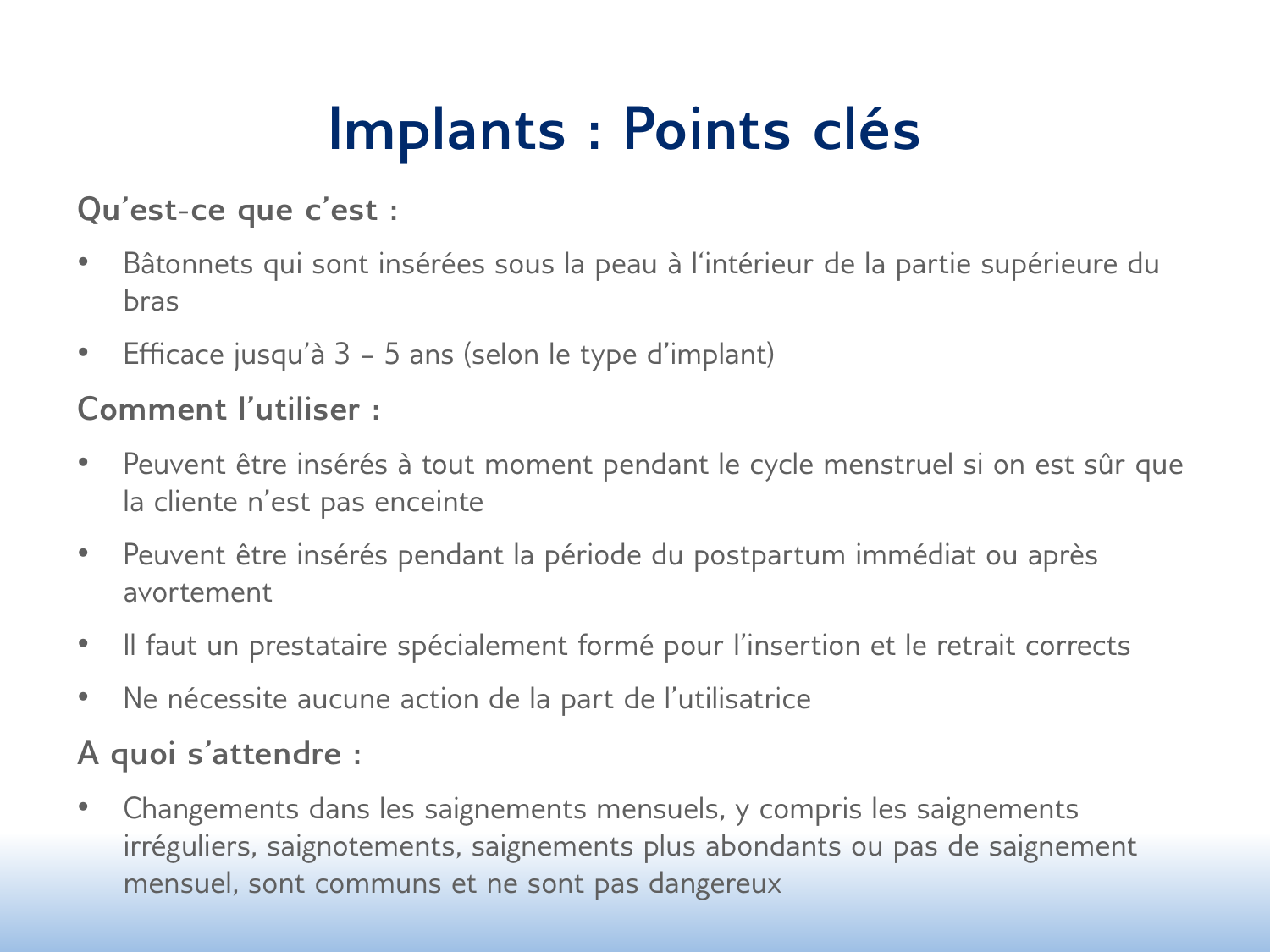

# Implants : Points clés
Qu’est-ce que c’est :
Bâtonnets qui sont insérées sous la peau à l‘intérieur de la partie supérieure du bras
Efficace jusqu’à 3 – 5 ans (selon le type d’implant)
Comment l’utiliser :
Peuvent être insérés à tout moment pendant le cycle menstruel si on est sûr que la cliente n’est pas enceinte
Peuvent être insérés pendant la période du postpartum immédiat ou après avortement
Il faut un prestataire spécialement formé pour l’insertion et le retrait corrects
Ne nécessite aucune action de la part de l’utilisatrice
A quoi s’attendre :
Changements dans les saignements mensuels, y compris les saignements irréguliers, saignotements, saignements plus abondants ou pas de saignement mensuel, sont communs et ne sont pas dangereux